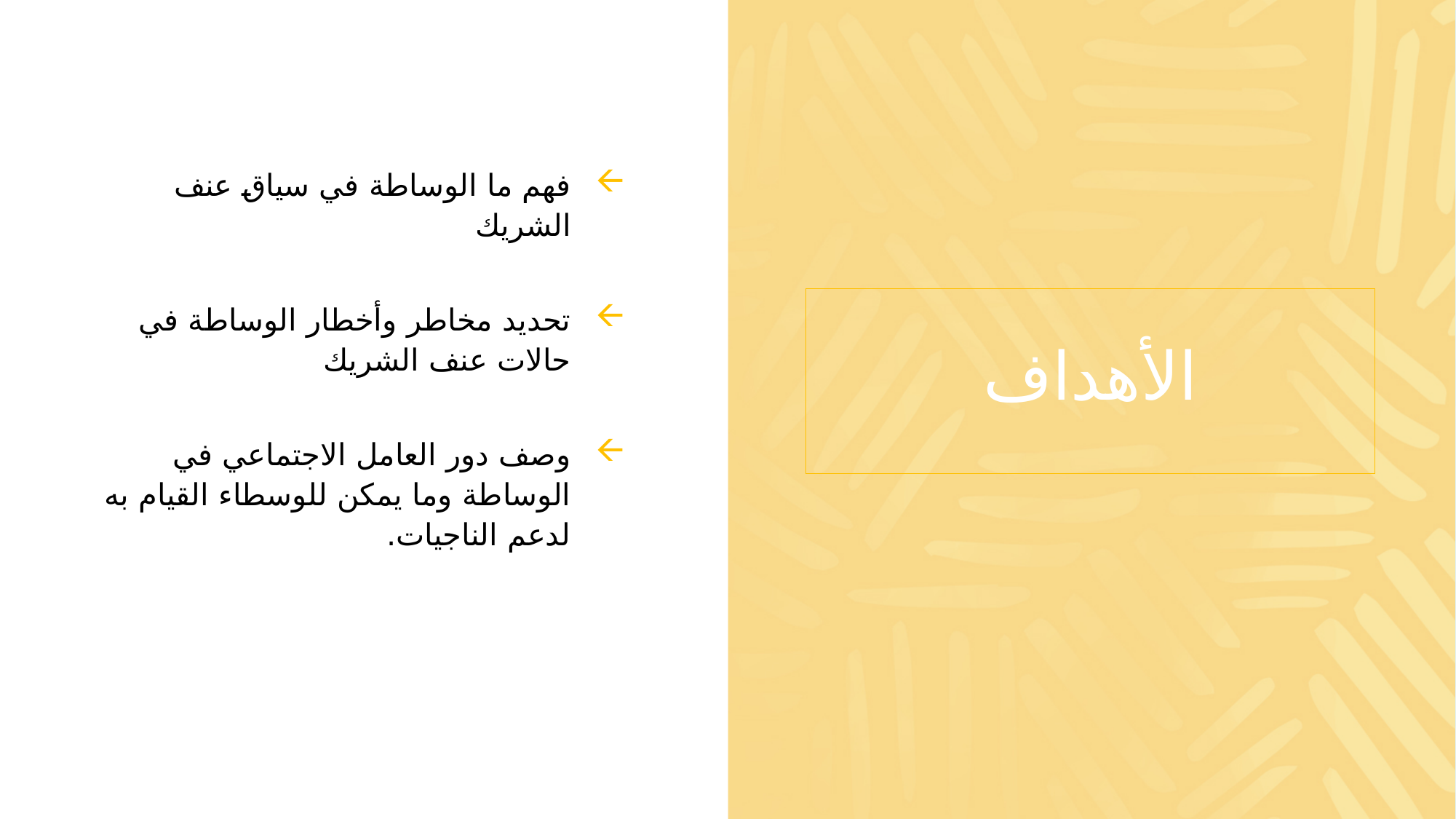

فهم ما الوساطة في سياق عنف الشريك
تحديد مخاطر وأخطار الوساطة في حالات عنف الشريك
وصف دور العامل الاجتماعي في الوساطة وما يمكن للوسطاء القيام به لدعم الناجيات.

# الأهداف